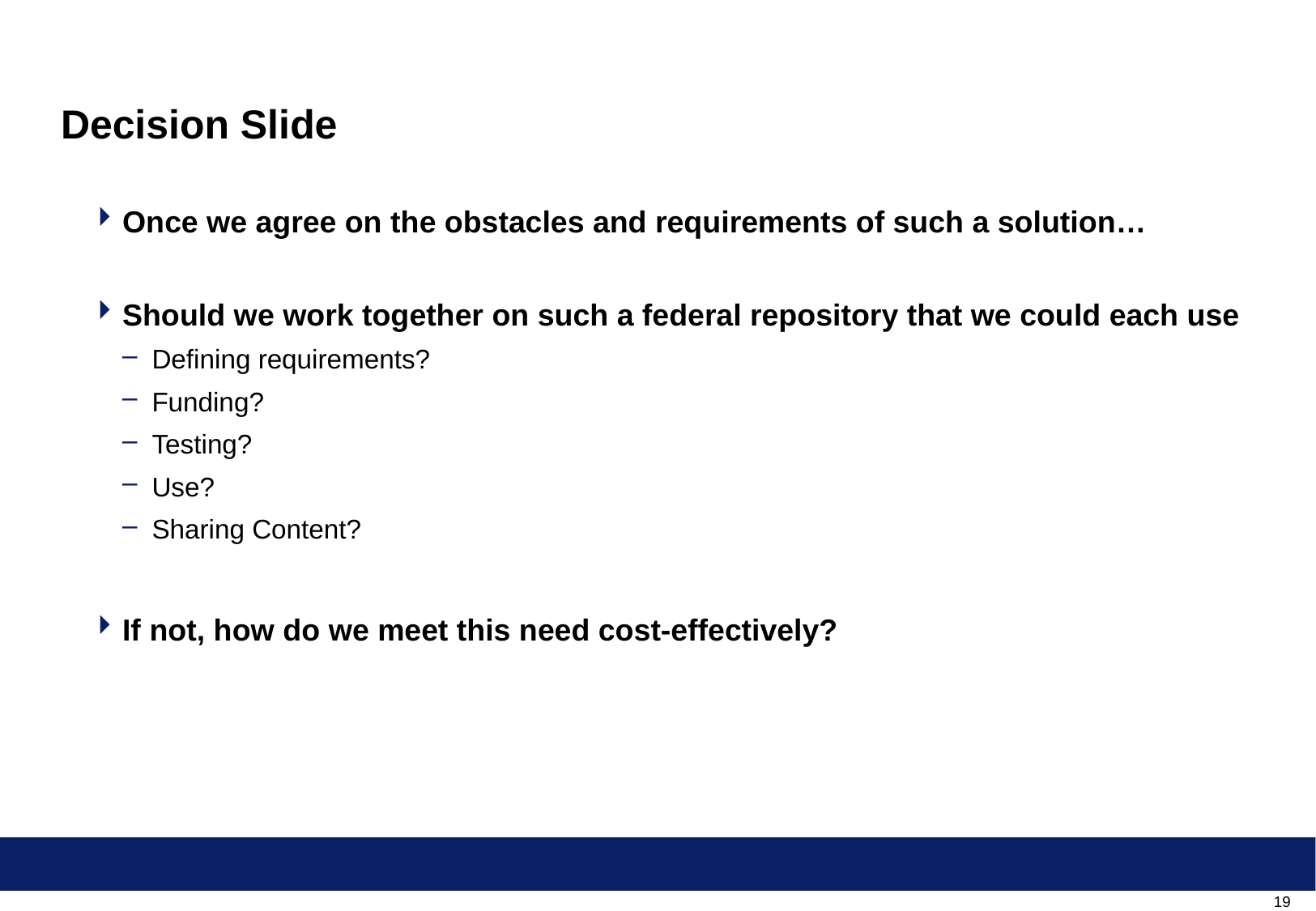

# Decision Slide
Once we agree on the obstacles and requirements of such a solution…

Should we work together on such a federal repository that we could each use
Defining requirements?
Funding?
Testing?
Use?
Sharing Content?

If not, how do we meet this need cost-effectively?